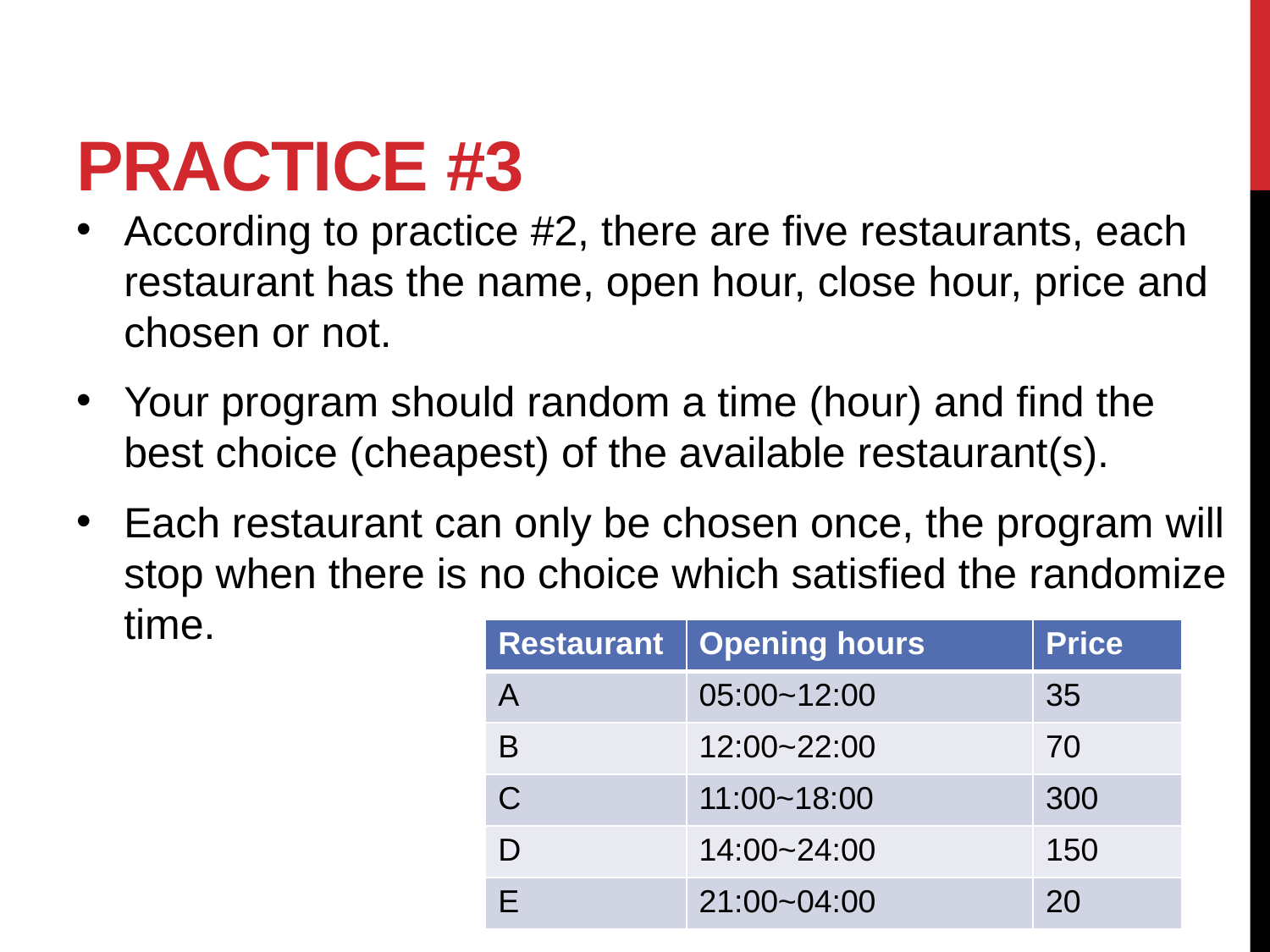

# Practice #3
According to practice #2, there are five restaurants, each restaurant has the name, open hour, close hour, price and chosen or not.
Your program should random a time (hour) and find the best choice (cheapest) of the available restaurant(s).
Each restaurant can only be chosen once, the program will stop when there is no choice which satisfied the randomize time.
| Restaurant | Opening hours | Price |
| --- | --- | --- |
| A | 05:00~12:00 | 35 |
| B | 12:00~22:00 | 70 |
| C | 11:00~18:00 | 300 |
| D | 14:00~24:00 | 150 |
| E | 21:00~04:00 | 20 |